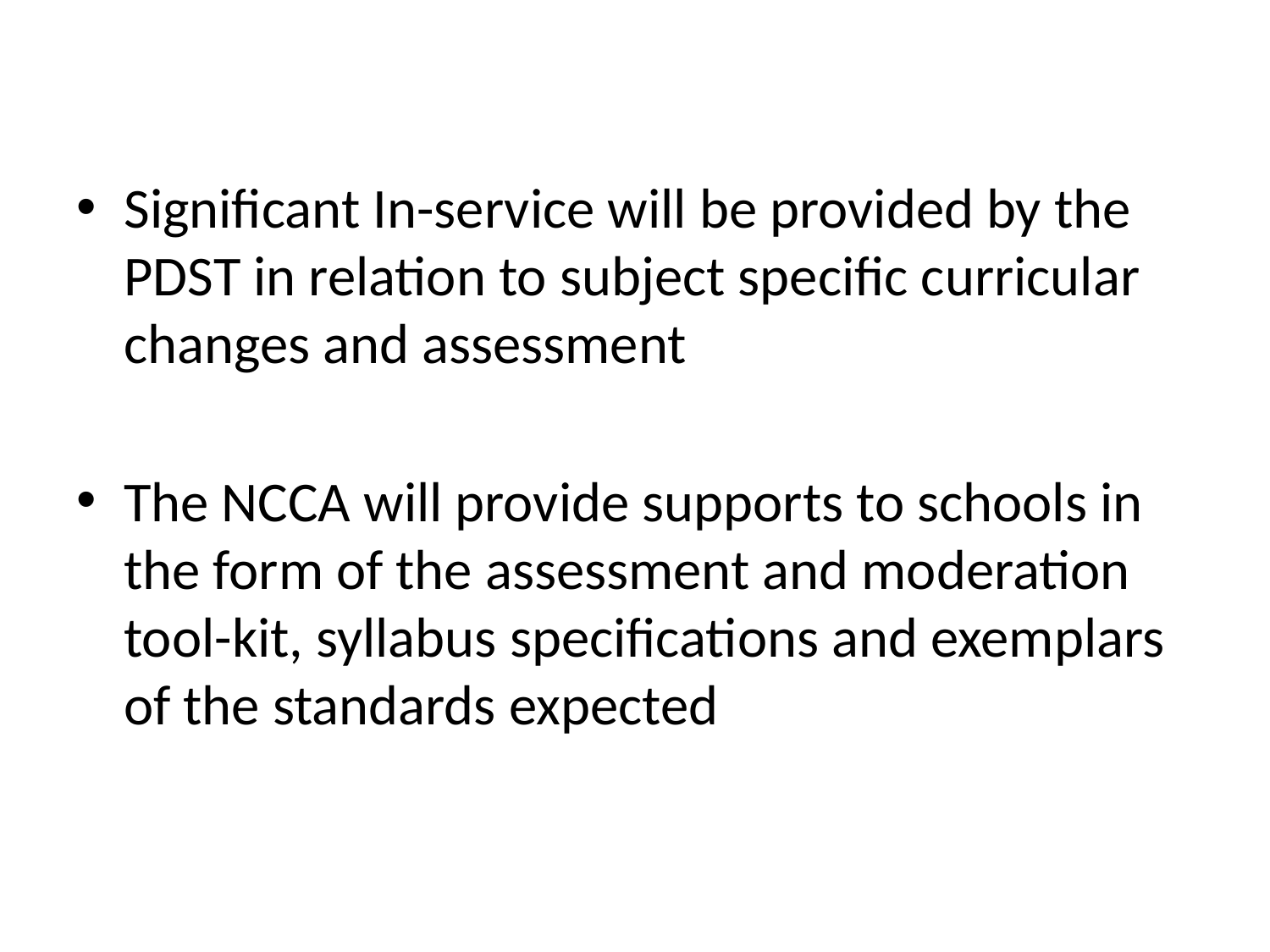

Significant In-service will be provided by the PDST in relation to subject specific curricular changes and assessment

The NCCA will provide supports to schools in the form of the assessment and moderation tool-kit, syllabus specifications and exemplars of the standards expected